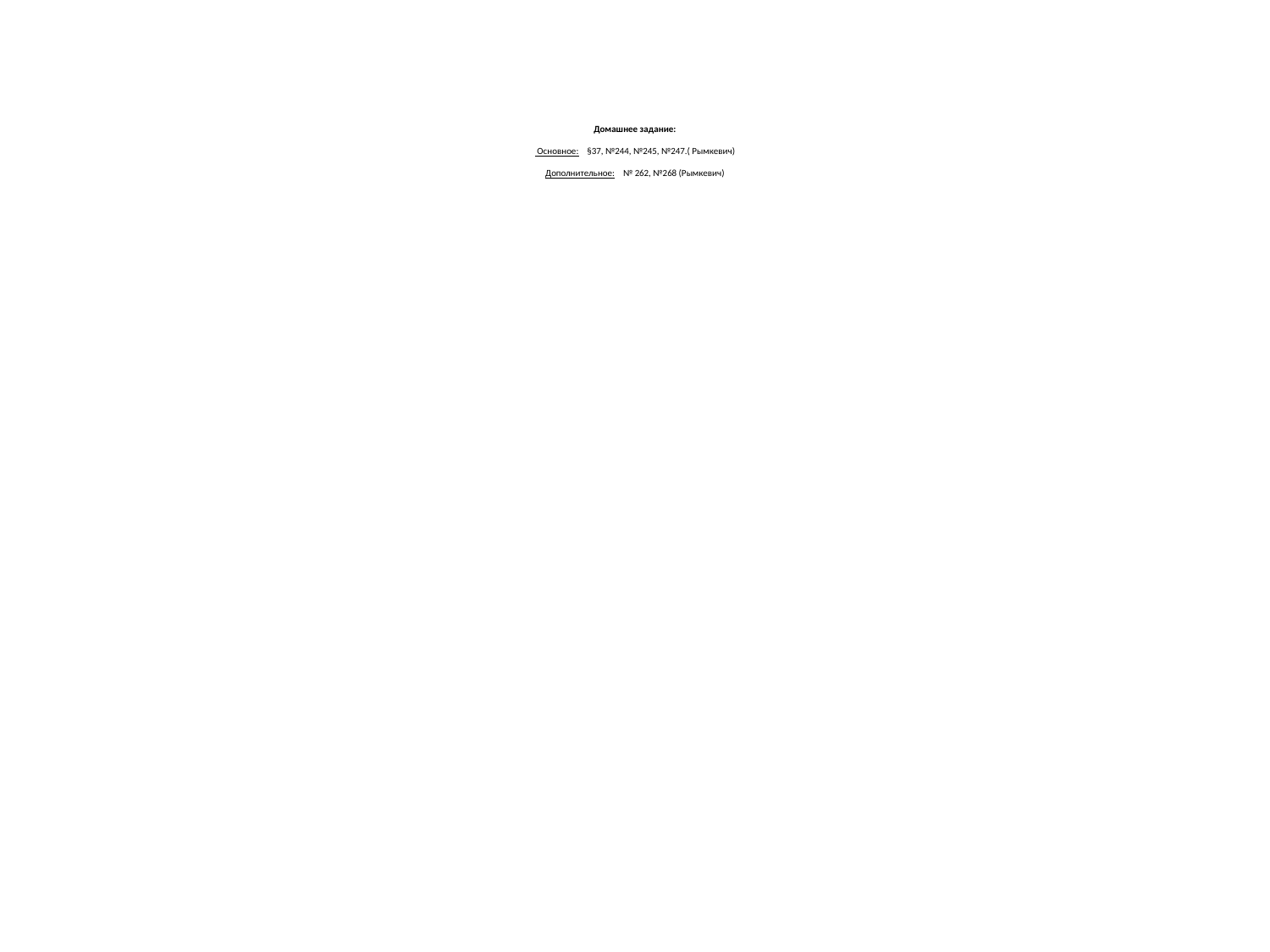

# Домашнее задание: Основное:    §37, №244, №245, №247.( Рымкевич) Дополнительное:    № 262, №268 (Рымкевич)